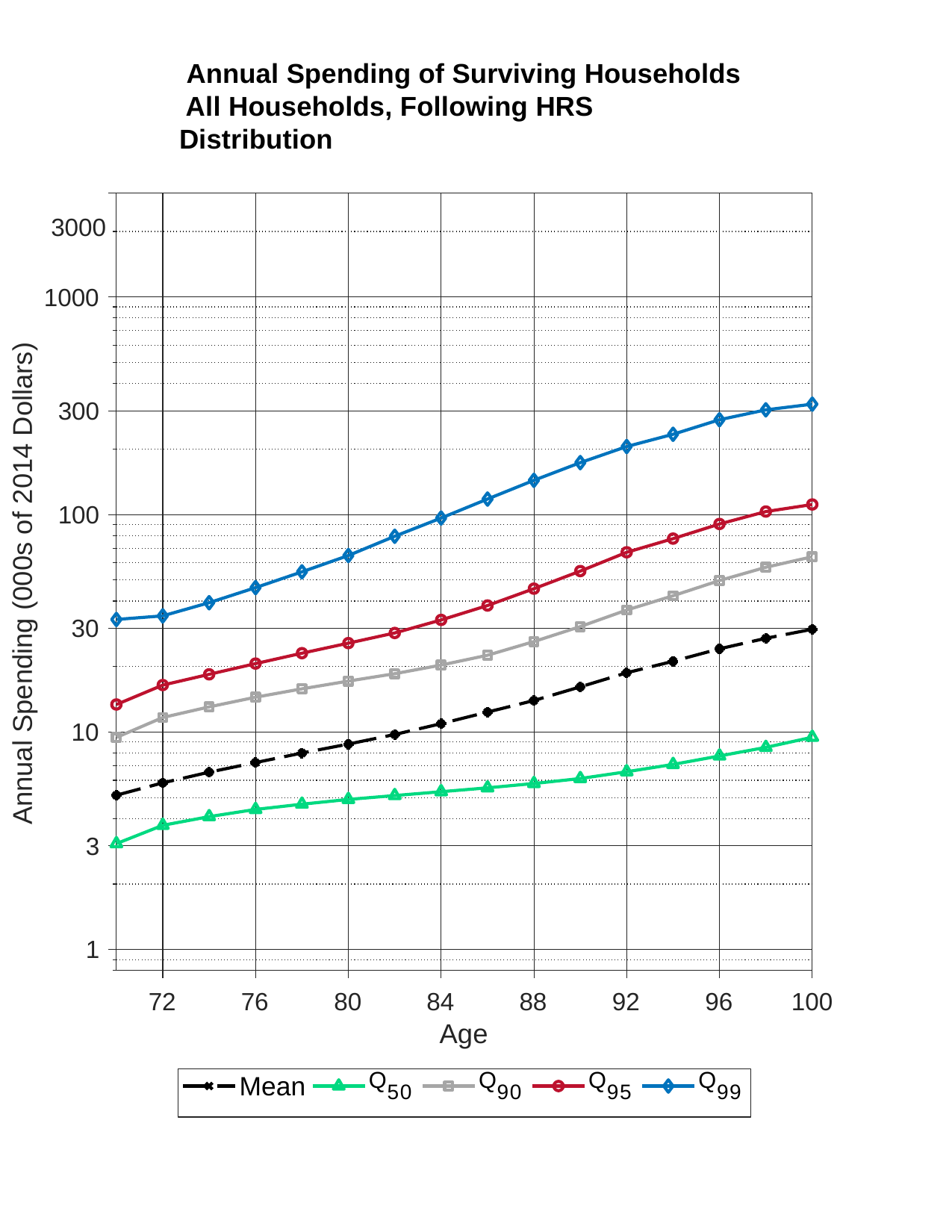

Annual Spending of Surviving Households  All Households, Following HRS Distribution

3000

1000

Annual Spending (000s of 2014 Dollars)

300

100

30

10

3

1

72
76
80
84
Age
88
92
96
100

 	Mean
Q50	Q90	Q95	Q99